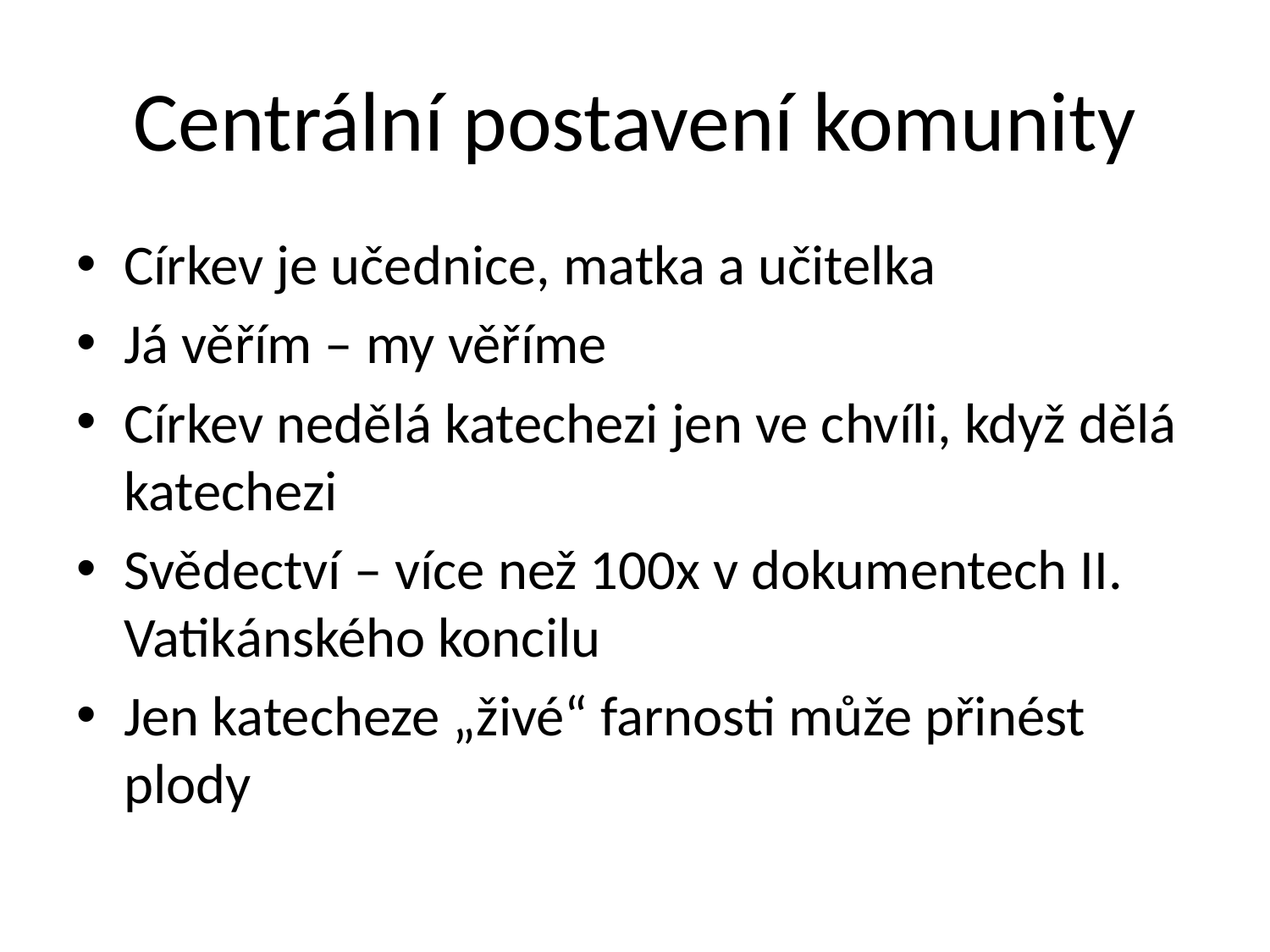

# Centrální postavení komunity
Církev je učednice, matka a učitelka
Já věřím – my věříme
Církev nedělá katechezi jen ve chvíli, když dělá katechezi
Svědectví – více než 100x v dokumentech II. Vatikánského koncilu
Jen katecheze „živé“ farnosti může přinést plody